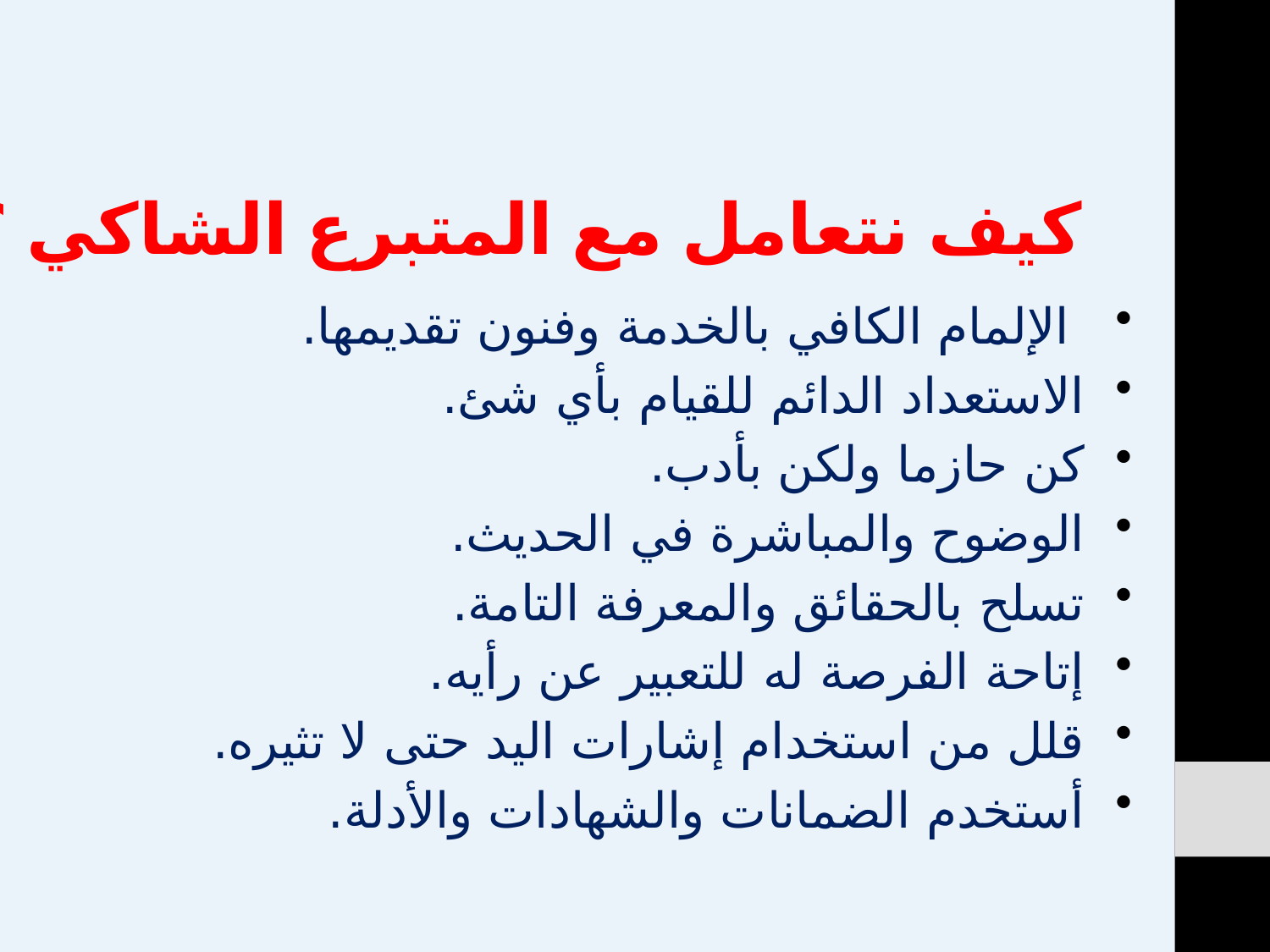

كيف نتعامل مع المتبرع الشاكي ؟
 الإلمام الكافي بالخدمة وفنون تقديمها.
الاستعداد الدائم للقيام بأي شئ.
كن حازما ولكن بأدب.
الوضوح والمباشرة في الحديث.
تسلح بالحقائق والمعرفة التامة.
إتاحة الفرصة له للتعبير عن رأيه.
قلل من استخدام إشارات اليد حتى لا تثيره.
أستخدم الضمانات والشهادات والأدلة.